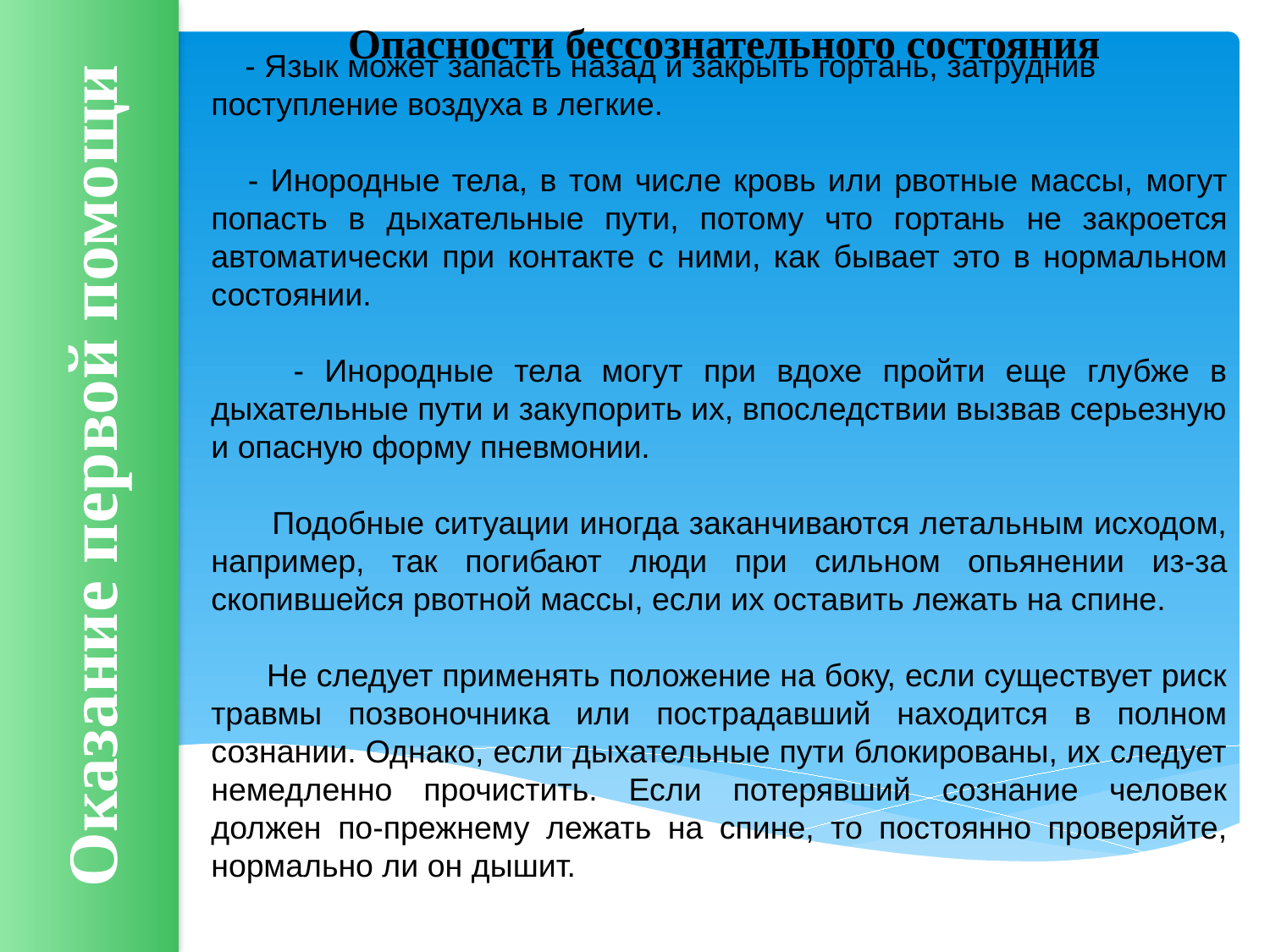

Опасности бессознательного состояния
    - Язык может запасть назад и закрыть гортань, затруднив поступление воздуха в легкие.

   - Инородные тела, в том числе кровь или рвотные массы, могут попасть в дыхательные пути, потому что гортань не закроется автоматически при контакте с ними, как бывает это в нормальном состоянии.

    - Инородные тела могут при вдохе пройти еще глубже в дыхательные пути и закупорить их, впоследствии вызвав серьезную и опасную форму пневмонии.

      Подобные ситуации иногда заканчиваются летальным исходом, например, так погибают люди при сильном опьянении из-за скопившейся рвотной массы, если их оставить лежать на спине.

      He следует применять положение на боку, если существует риск травмы позвоночника или пострадавший находится в полном сознании. Однако, если дыхательные пути блокированы, их следует немедленно прочистить. Если потерявший сознание человек должен по-прежнему лежать на спине, то постоянно проверяйте, нормально ли он дышит.
Оказание первой помощи